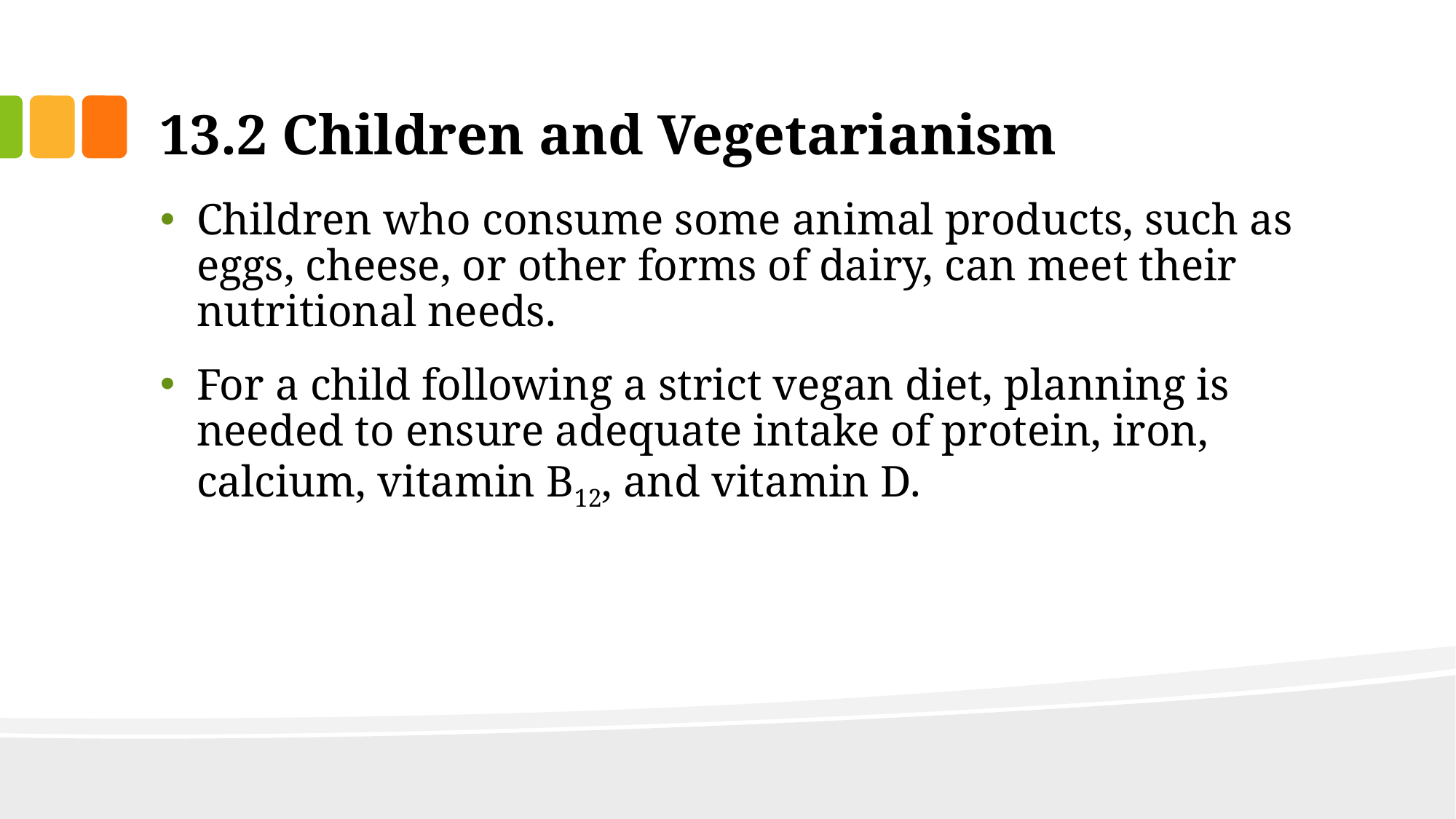

# 13.2 Children and Vegetarianism
Children who consume some animal products, such as eggs, cheese, or other forms of dairy, can meet their nutritional needs.
For a child following a strict vegan diet, planning is needed to ensure adequate intake of protein, iron, calcium, vitamin B12, and vitamin D.